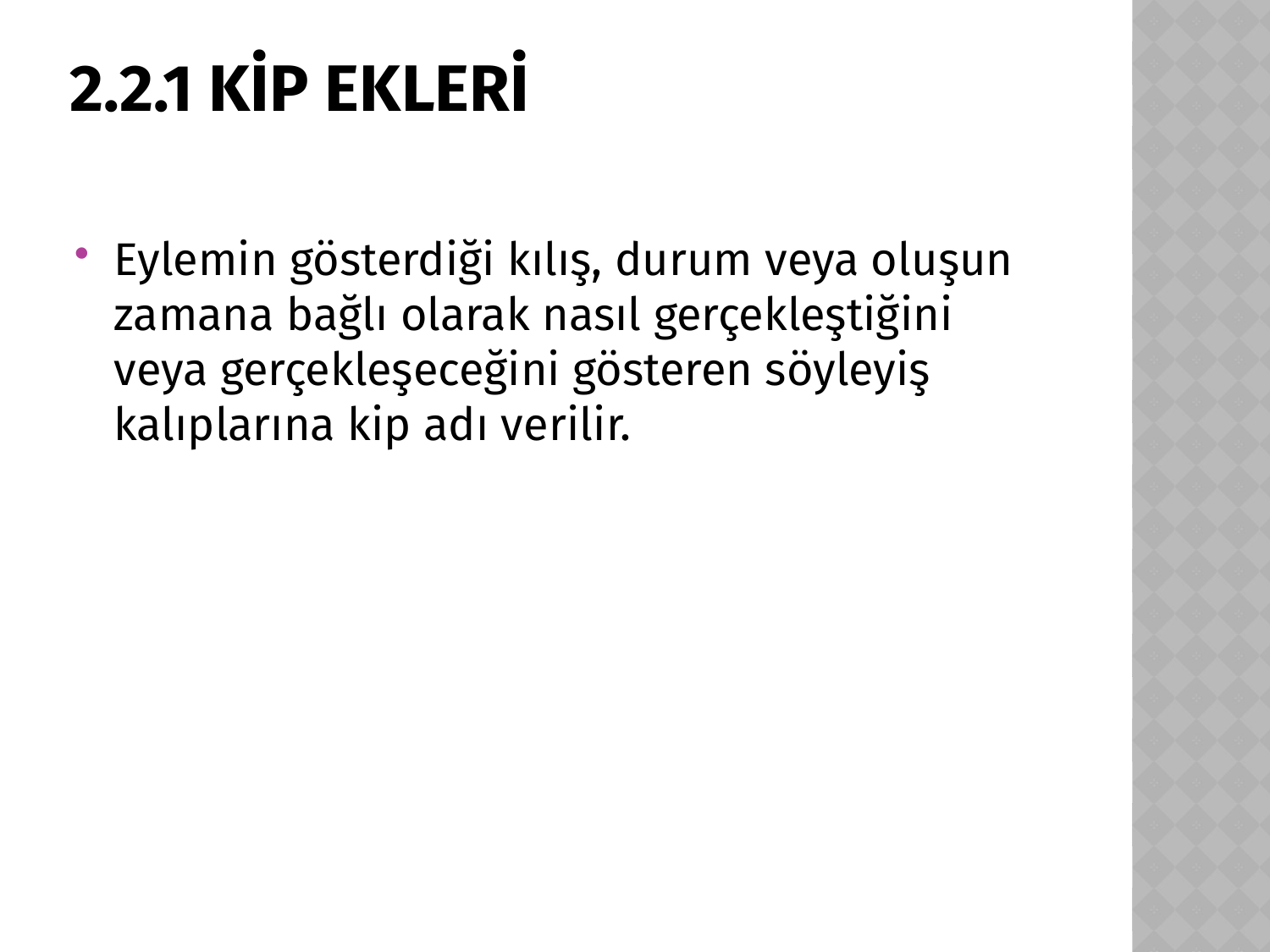

# 2.2.1 Kip Ekleri
Eylemin gösterdiği kılış, durum veya oluşun zamana bağlı olarak nasıl gerçekleştiğini veya gerçekleşeceğini gösteren söyleyiş kalıplarına kip adı ve­rilir.